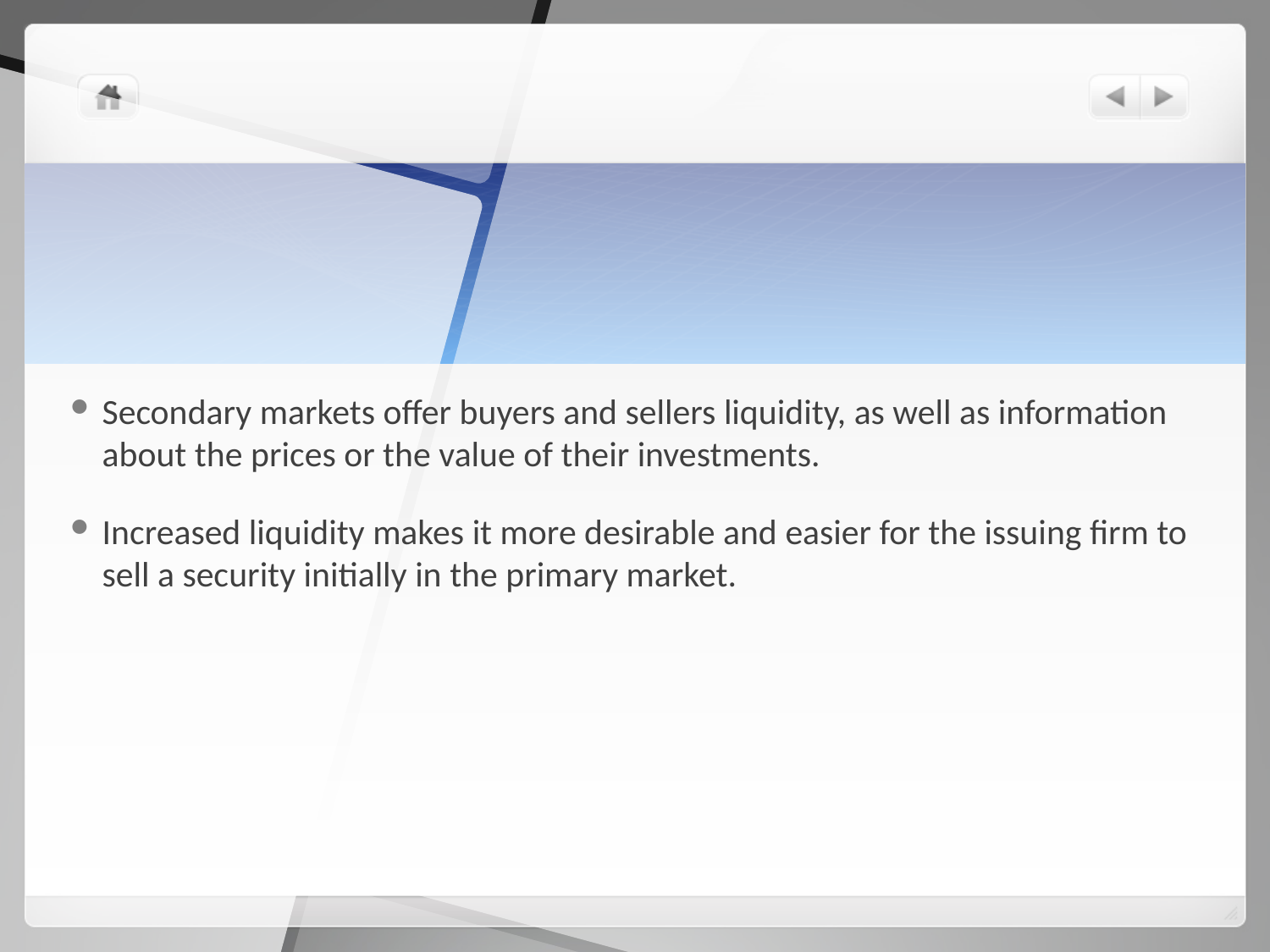

#
Secondary markets offer buyers and sellers liquidity, as well as information about the prices or the value of their investments.
Increased liquidity makes it more desirable and easier for the issuing firm to sell a security initially in the primary market.